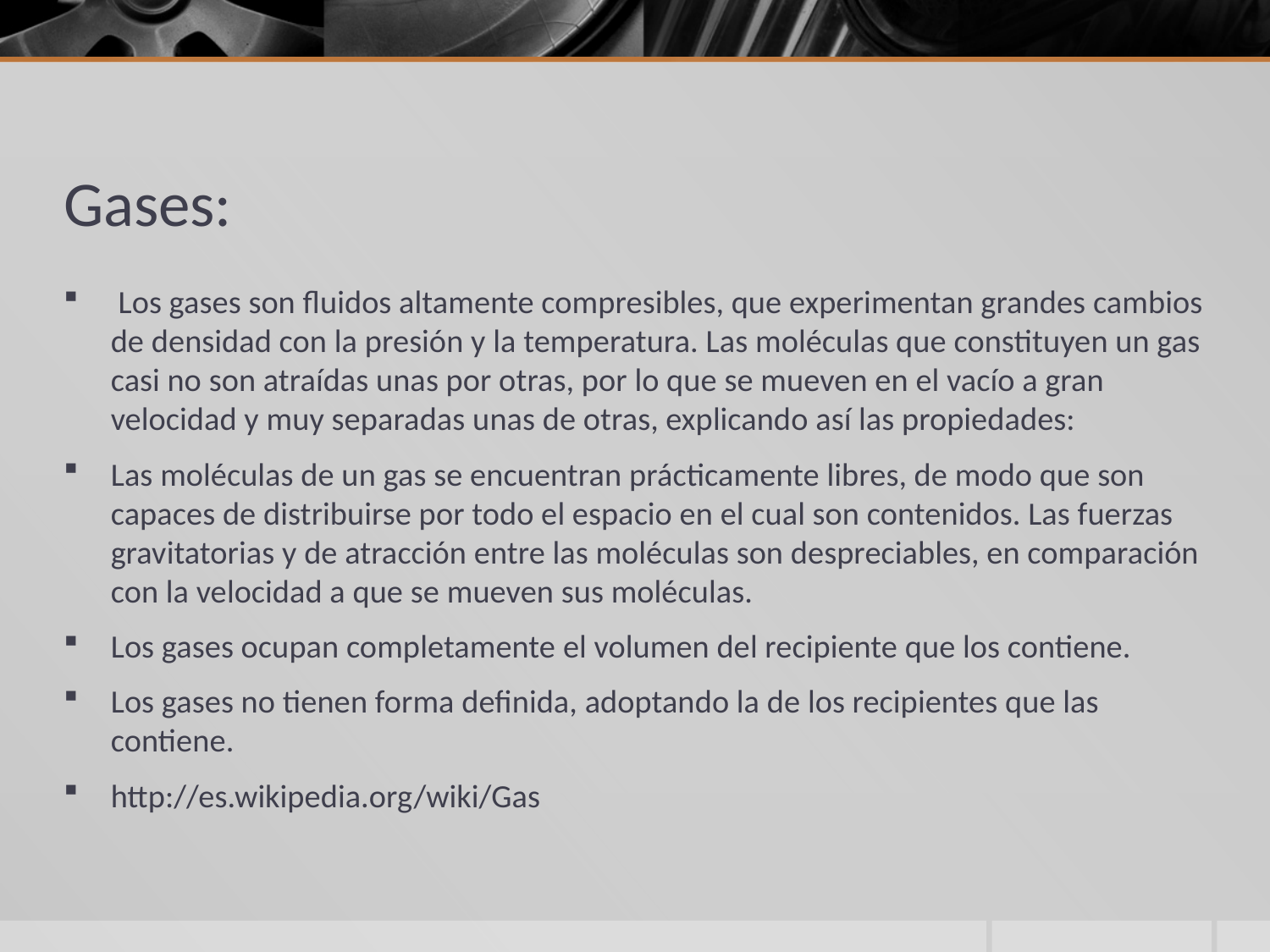

# Gases:
 Los gases son fluidos altamente compresibles, que experimentan grandes cambios de densidad con la presión y la temperatura. Las moléculas que constituyen un gas casi no son atraídas unas por otras, por lo que se mueven en el vacío a gran velocidad y muy separadas unas de otras, explicando así las propiedades:
Las moléculas de un gas se encuentran prácticamente libres, de modo que son capaces de distribuirse por todo el espacio en el cual son contenidos. Las fuerzas gravitatorias y de atracción entre las moléculas son despreciables, en comparación con la velocidad a que se mueven sus moléculas.
Los gases ocupan completamente el volumen del recipiente que los contiene.
Los gases no tienen forma definida, adoptando la de los recipientes que las contiene.
http://es.wikipedia.org/wiki/Gas